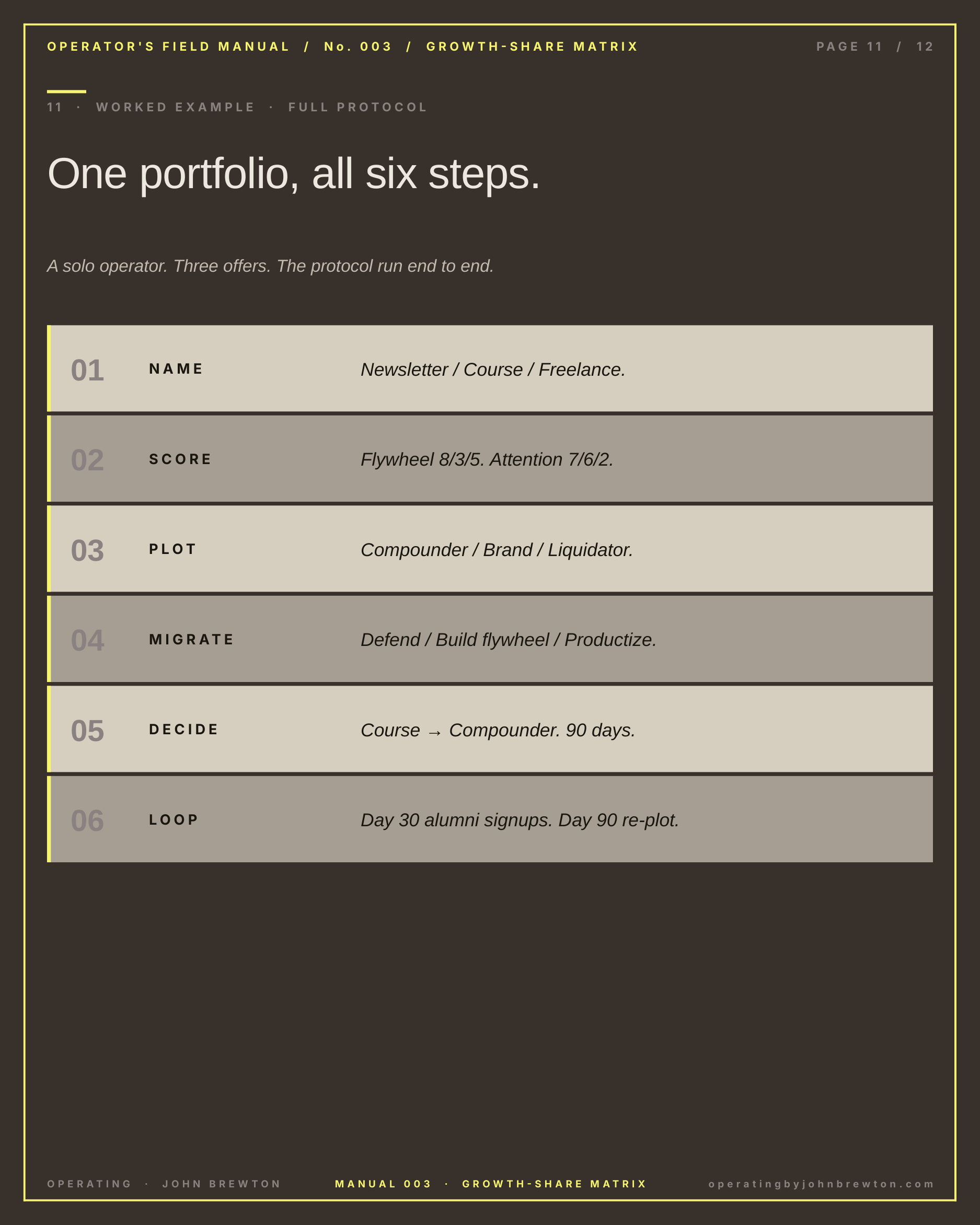

OPERATOR'S FIELD MANUAL  /  No. 003  /  GROWTH-SHARE MATRIX
PAGE 11  /  12

11  ·  WORKED EXAMPLE  ·  FULL PROTOCOL
One portfolio, all six steps.
A solo operator. Three offers. The protocol run end to end.

01
NAME
Newsletter / Course / Freelance.

02
SCORE
Flywheel 8/3/5. Attention 7/6/2.

03
PLOT
Compounder / Brand / Liquidator.

04
MIGRATE
Defend / Build flywheel / Productize.

05
DECIDE
Course → Compounder. 90 days.

06
LOOP
Day 30 alumni signups. Day 90 re-plot.
MANUAL 003  ·  GROWTH-SHARE MATRIX
operatingbyjohnbrewton.com
OPERATING  ·  JOHN BREWTON